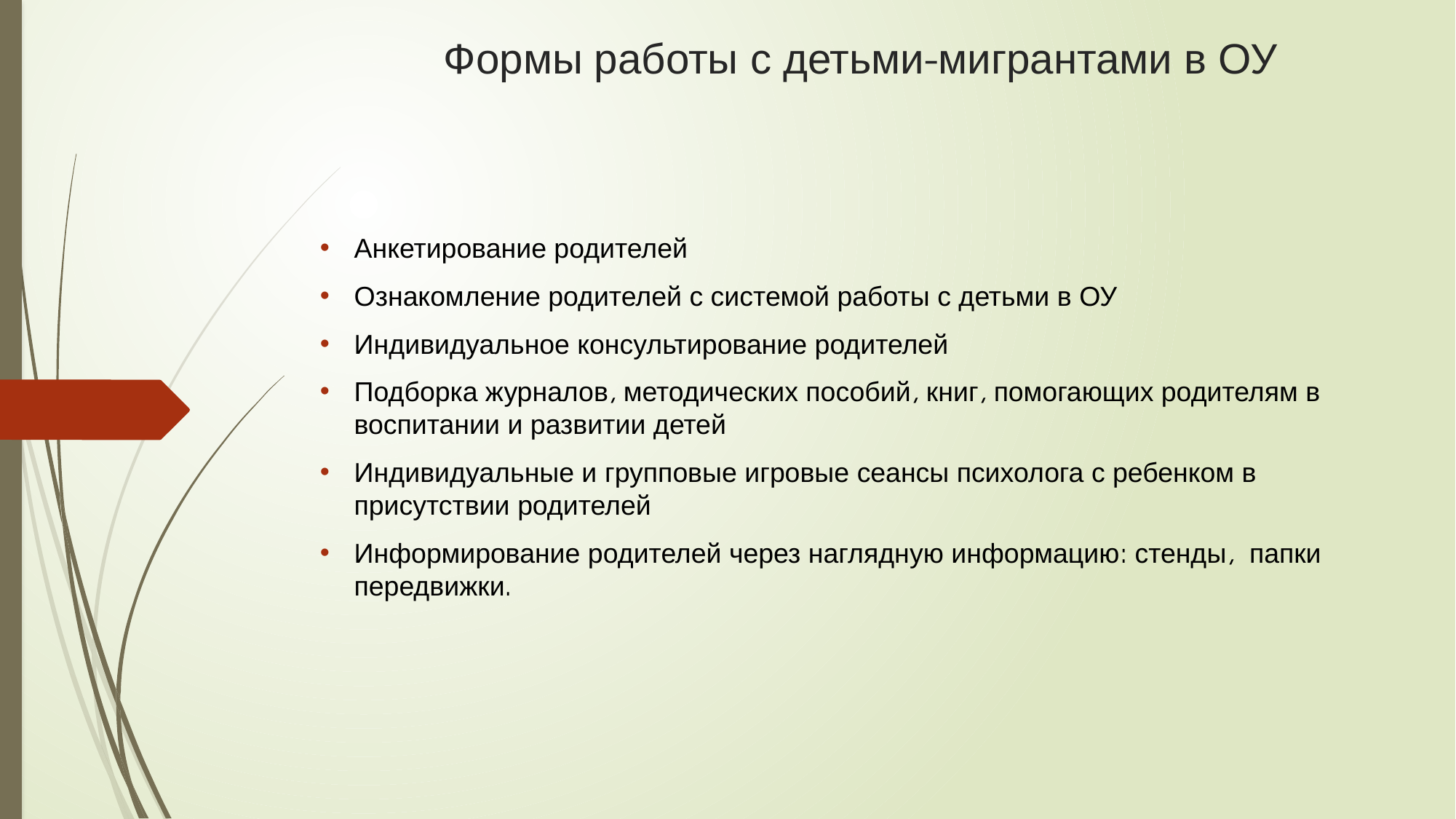

# Формы работы с детьми-мигрантами в ОУ
Анкетирование родителей
Ознакомление родителей с системой работы с детьми в ОУ
Индивидуальное консультирование родителей
Подборка журналов, методических пособий, книг, помогающих родителям в воспитании и развитии детей
Индивидуальные и групповые игровые сеансы психолога с ребенком в присутствии родителей
Информирование родителей через наглядную информацию: стенды,  папки передвижки.